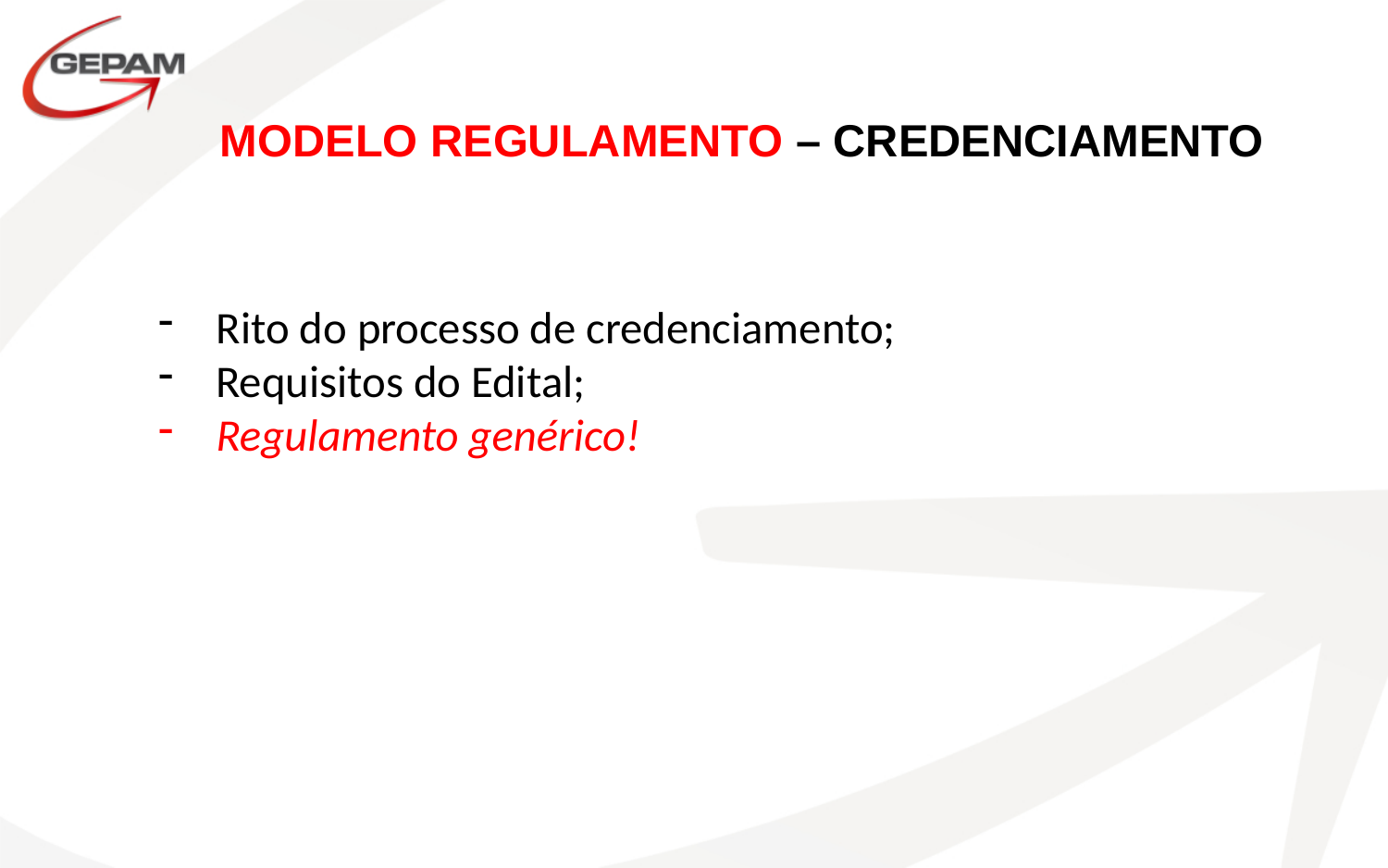

MODELO REGULAMENTO – CREDENCIAMENTO
Rito do processo de credenciamento;
Requisitos do Edital;
Regulamento genérico!